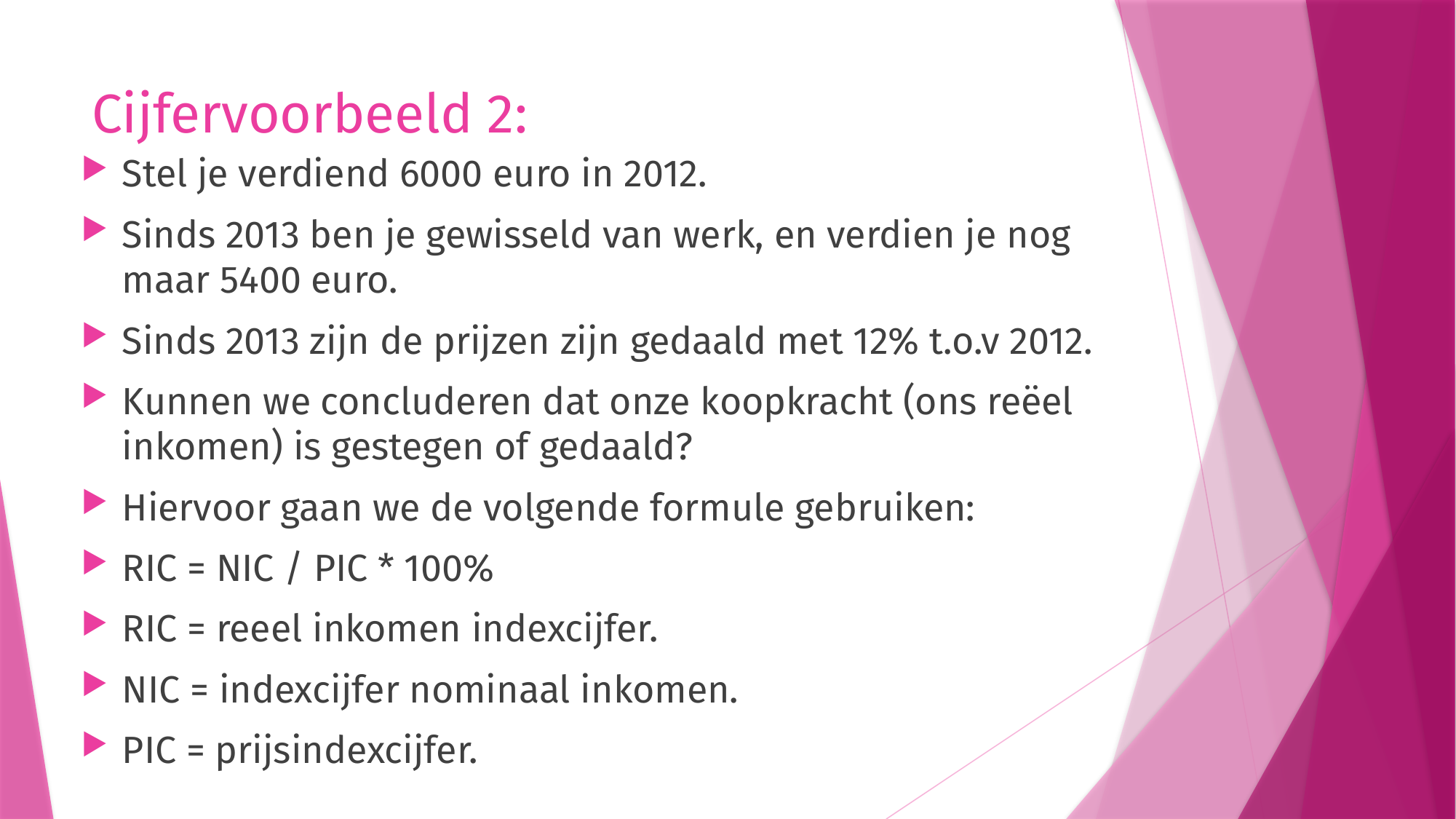

# Cijfervoorbeeld 2:
Stel je verdiend 6000 euro in 2012.
Sinds 2013 ben je gewisseld van werk, en verdien je nog maar 5400 euro.
Sinds 2013 zijn de prijzen zijn gedaald met 12% t.o.v 2012.
Kunnen we concluderen dat onze koopkracht (ons reëel inkomen) is gestegen of gedaald?
Hiervoor gaan we de volgende formule gebruiken:
RIC = NIC / PIC * 100%
RIC = reeel inkomen indexcijfer.
NIC = indexcijfer nominaal inkomen.
PIC = prijsindexcijfer.